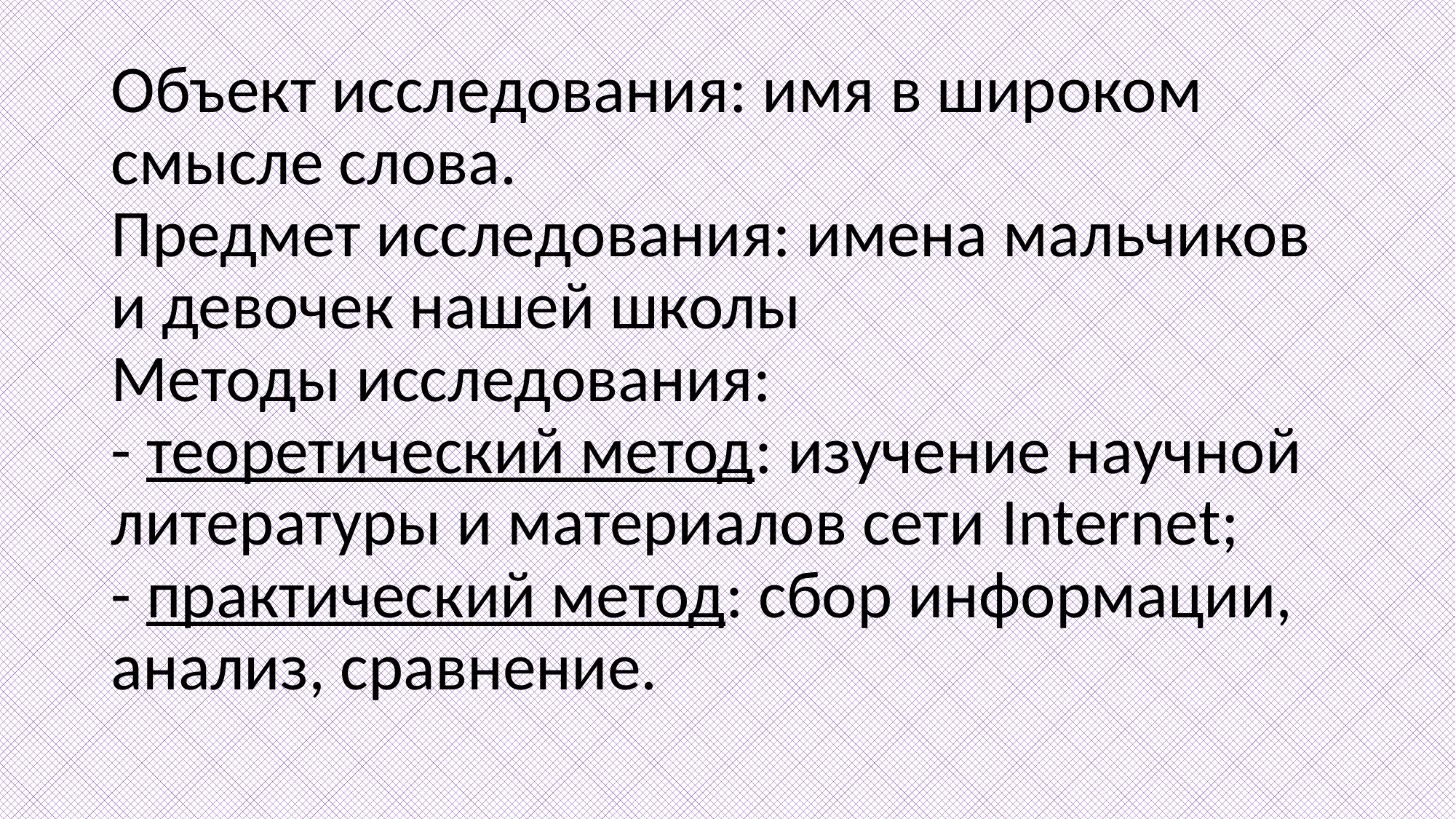

# Объект исследования: имя в широком смысле слова. Предмет исследования: имена мальчиков и девочек нашей школы Методы исследования: - теоретический метод: изучение научной литературы и материалов сети Internet; - практический метод: сбор информации, анализ, сравнение.